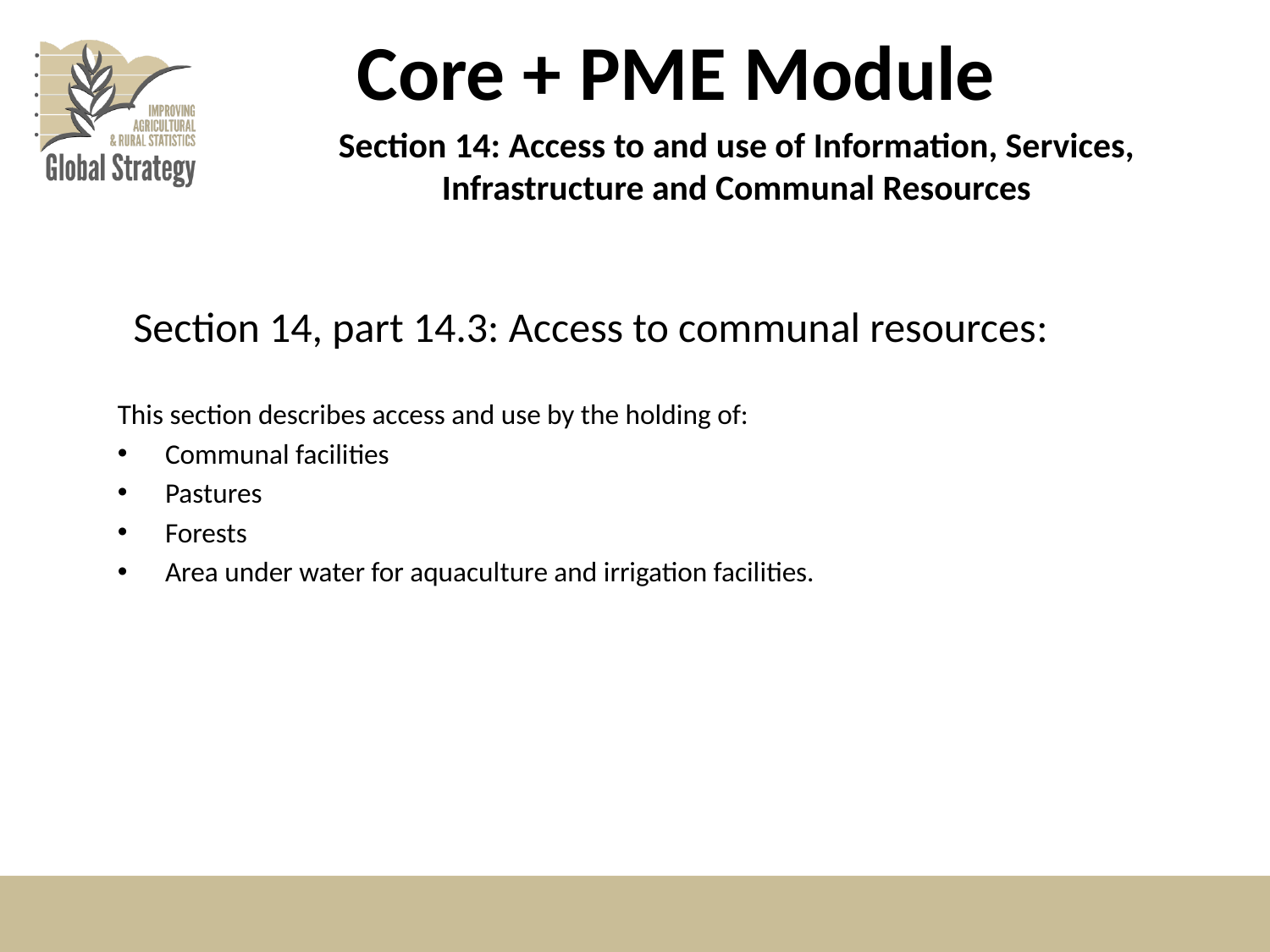

# Core + PME Module
Section 14: Access to and use of Information, Services, Infrastructure and Communal Resources

Section 14, part 14.3: Access to communal resources:

This section describes access and use by the holding of:
Communal facilities
Pastures
Forests
Area under water for aquaculture and irrigation facilities.